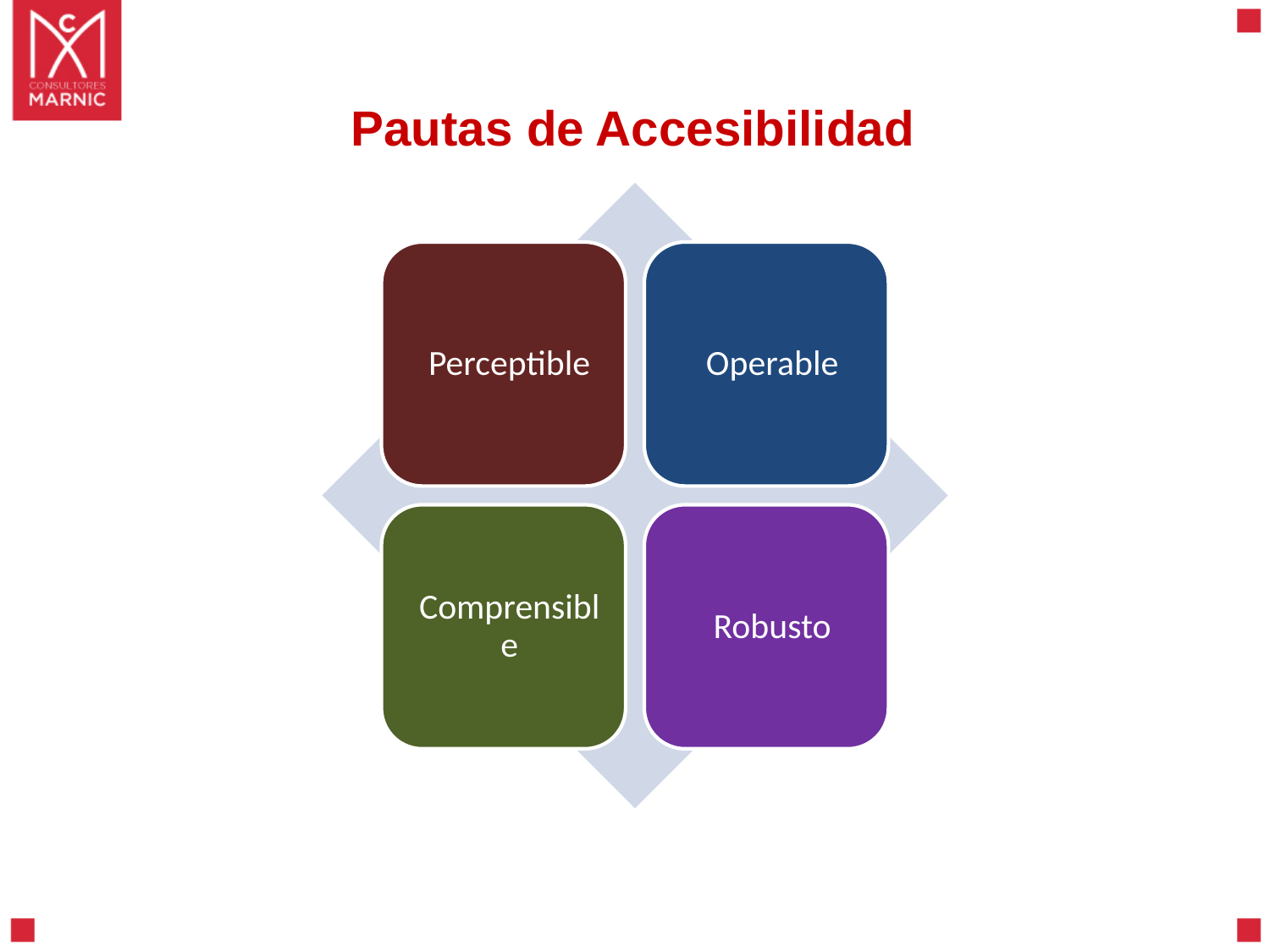

Pautas de Accesibilidad
Perceptible
Operable
Comprensible
Robusto